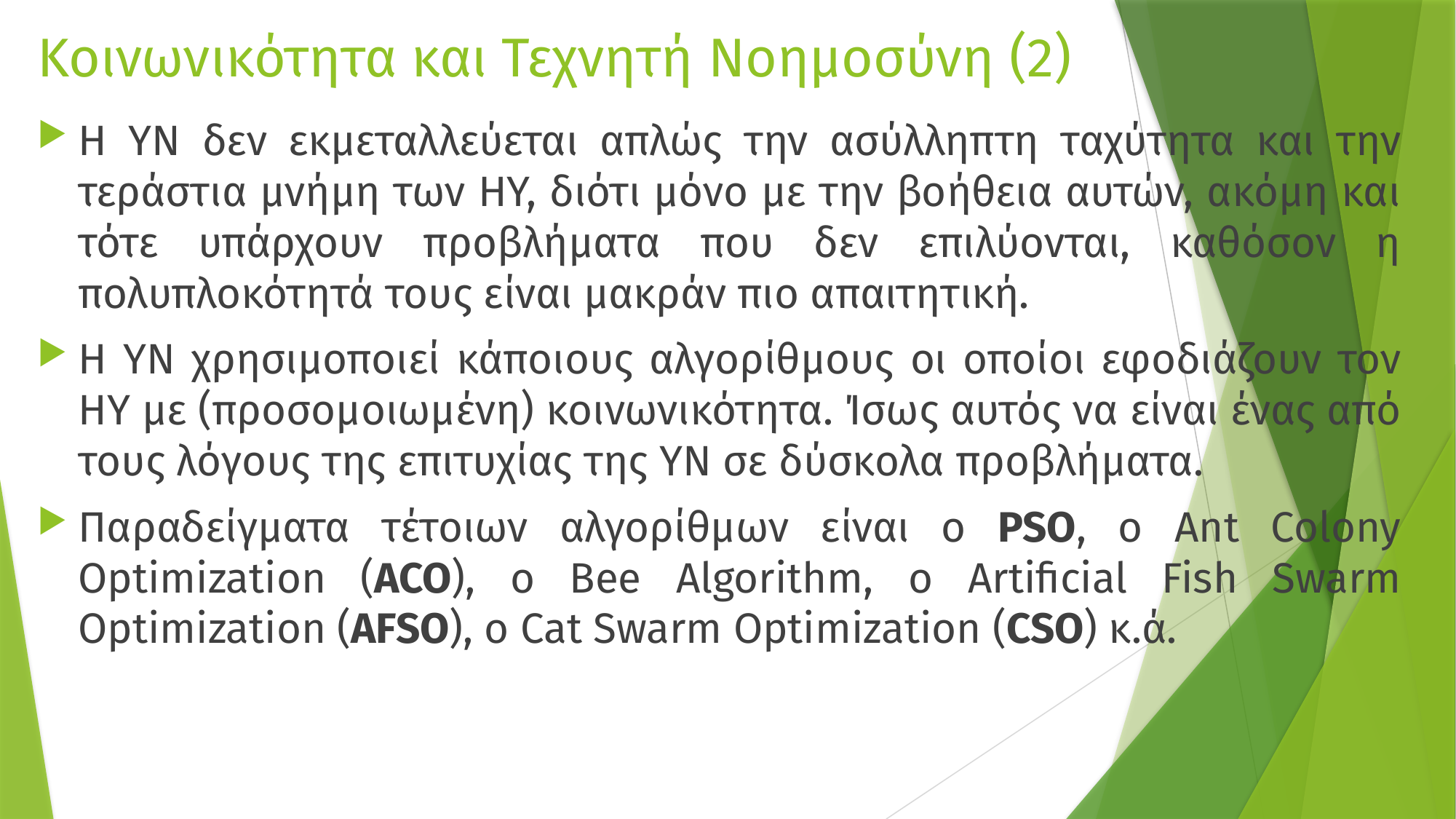

# Κοινωνικότητα και Τεχνητή Νοημοσύνη (2)
Η ΥΝ δεν εκμεταλλεύεται απλώς την ασύλληπτη ταχύτητα και την τεράστια μνήμη των ΗΥ, διότι μόνο με την βοήθεια αυτών, ακόμη και τότε υπάρχουν προβλήματα που δεν επιλύονται, καθόσον η πολυπλοκότητά τους είναι μακράν πιο απαιτητική.
Η ΥΝ χρησιμοποιεί κάποιους αλγορίθμους οι οποίοι εφοδιάζουν τον ΗΥ με (προσομοιωμένη) κοινωνικότητα. Ίσως αυτός να είναι ένας από τους λόγους της επιτυχίας της ΥΝ σε δύσκολα προβλήματα.
Παραδείγματα τέτοιων αλγορίθμων είναι ο PSO, ο Ant Colony Optimization (ACO), ο Bee Algorithm, ο Artificial Fish Swarm Optimization (AFSO), ο Cat Swarm Optimization (CSO) κ.ά.